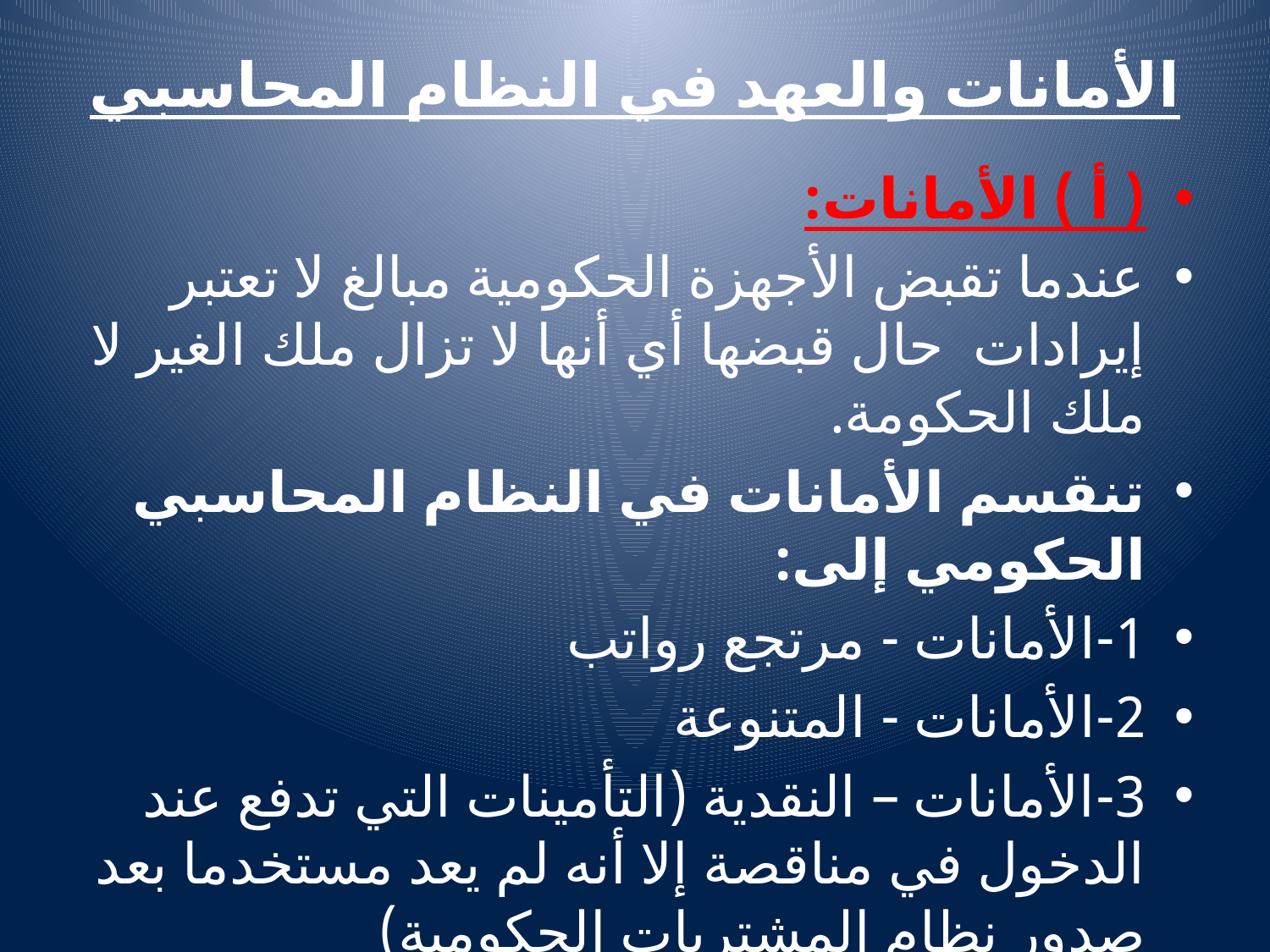

# الأمانات والعهد في النظام المحاسبي
( أ ) الأمانات:
عندما تقبض الأجهزة الحكومية مبالغ لا تعتبر إيرادات  حال قبضها أي أنها لا تزال ملك الغير لا ملك الحكومة.
تنقسم الأمانات في النظام المحاسبي الحكومي إلى:
1-الأمانات - مرتجع رواتب
2-الأمانات - المتنوعة
3-الأمانات – النقدية (التأمينات التي تدفع عند الدخول في مناقصة إلا أنه لم يعد مستخدما بعد صدور نظام المشتريات الحكومية)